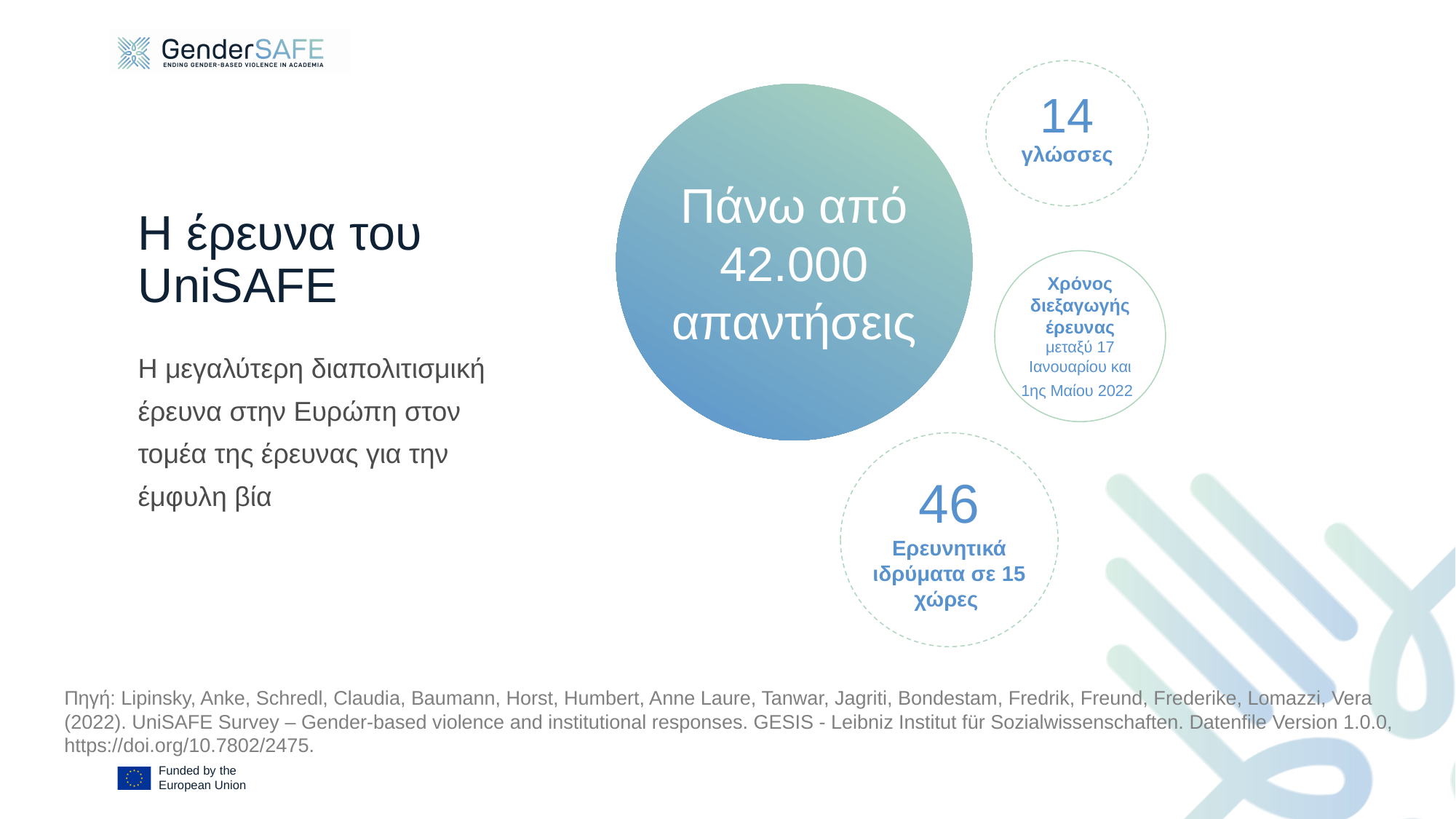

14
γλώσσες
Πάνω από 42.000 απαντήσεις
# Η έρευνα του UniSAFE
Χρόνος διεξαγωγής έρευνας μεταξύ 17 Ιανουαρίου και 1ης Μαίου 2022
Η μεγαλύτερη διαπολιτισμική
έρευνα στην Ευρώπη στον
τομέα της έρευνας για την
έμφυλη βία

46
Ερευνητικά ιδρύματα σε 15 χώρες
Πηγή: Lipinsky, Anke, Schredl, Claudia, Baumann, Horst, Humbert, Anne Laure, Tanwar, Jagriti, Bondestam, Fredrik, Freund, Frederike, Lomazzi, Vera (2022). UniSAFE Survey – Gender-based violence and institutional responses. GESIS - Leibniz Institut für Sozialwissenschaften. Datenfile Version 1.0.0, https://doi.org/10.7802/2475.